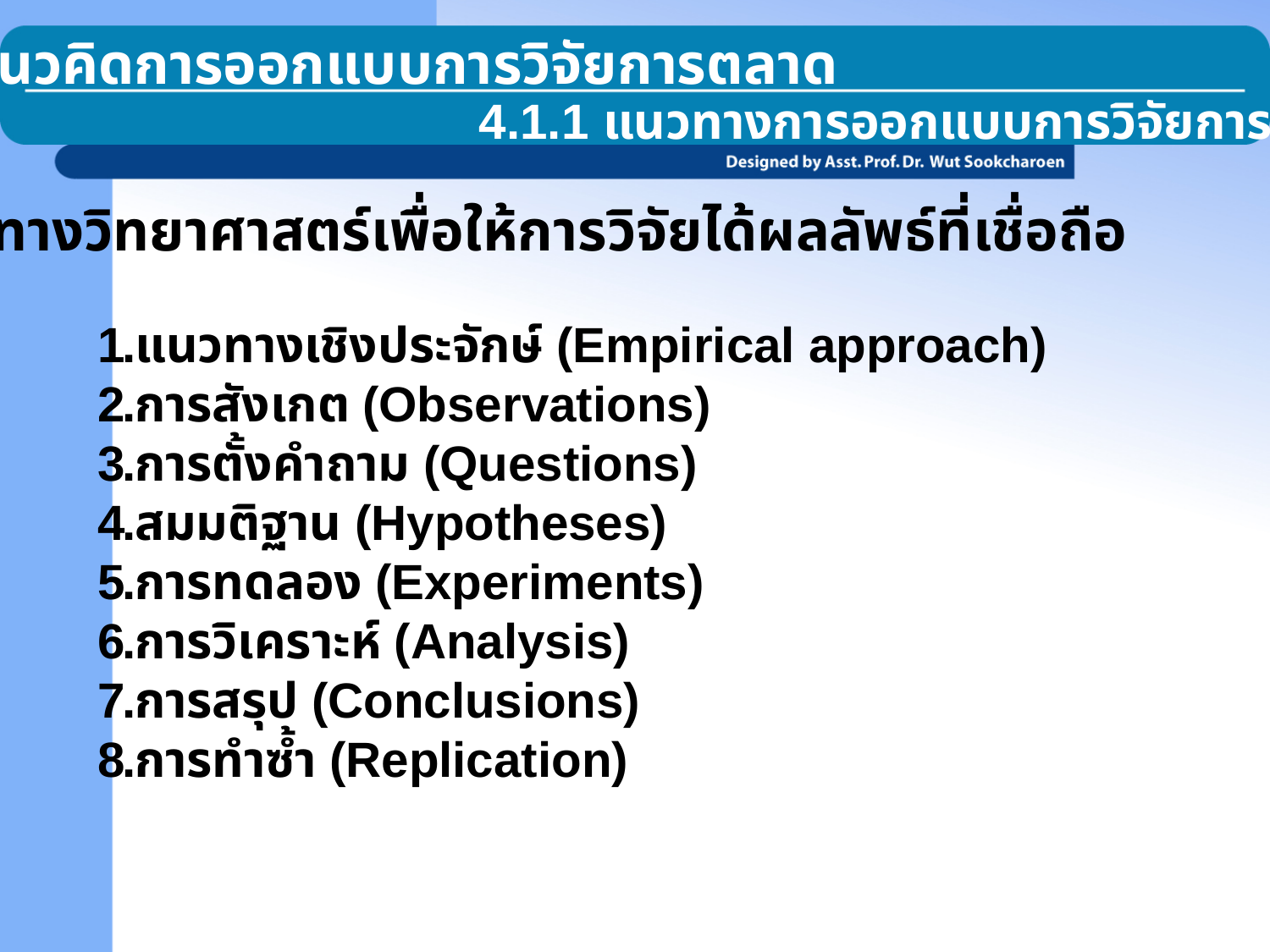

4.1 แนวคิดการออกแบบการวิจัยการตลาด
4.1.1 แนวทางการออกแบบการวิจัยการตลาด
วิธีทางวิทยาศาสตร์เพื่อให้การวิจัยได้ผลลัพธ์ที่เชื่อถือ
แนวทางเชิงประจักษ์ (Empirical approach)
การสังเกต (Observations)
การตั้งคำถาม (Questions)
สมมติฐาน (Hypotheses)
การทดลอง (Experiments)
การวิเคราะห์ (Analysis)
การสรุป (Conclusions)
การทำซ้ำ (Replication)